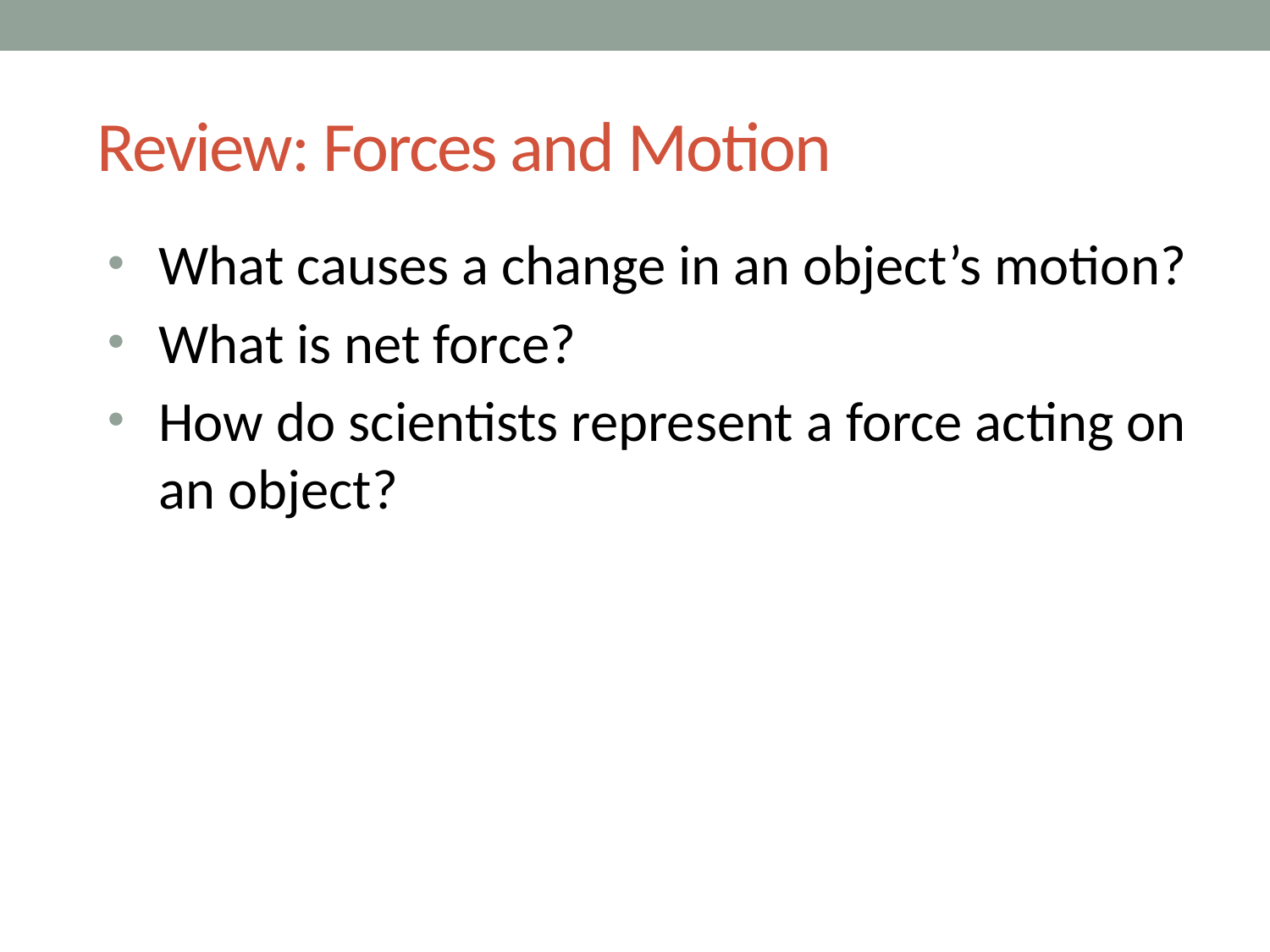

# Review: Forces and Motion
What causes a change in an object’s motion?
What is net force?
How do scientists represent a force acting on an object?